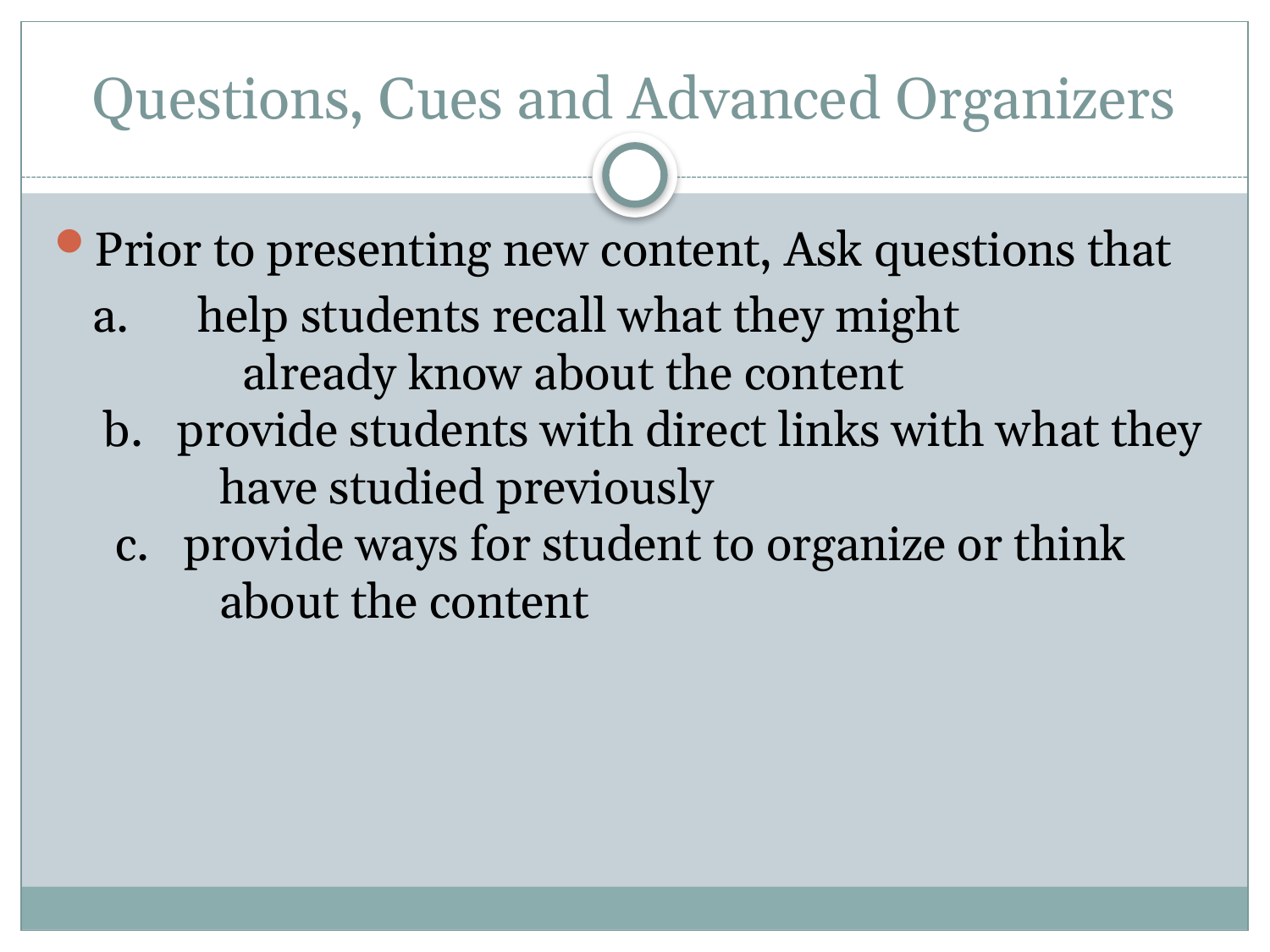

# Questions, Cues and Advanced Organizers
Prior to presenting new content, Ask questions that
	a.      help students recall what they might 			  already know about the content
 b.   provide students with direct links with what they 	have studied previously
  c.   provide ways for student to organize or think 	about the content